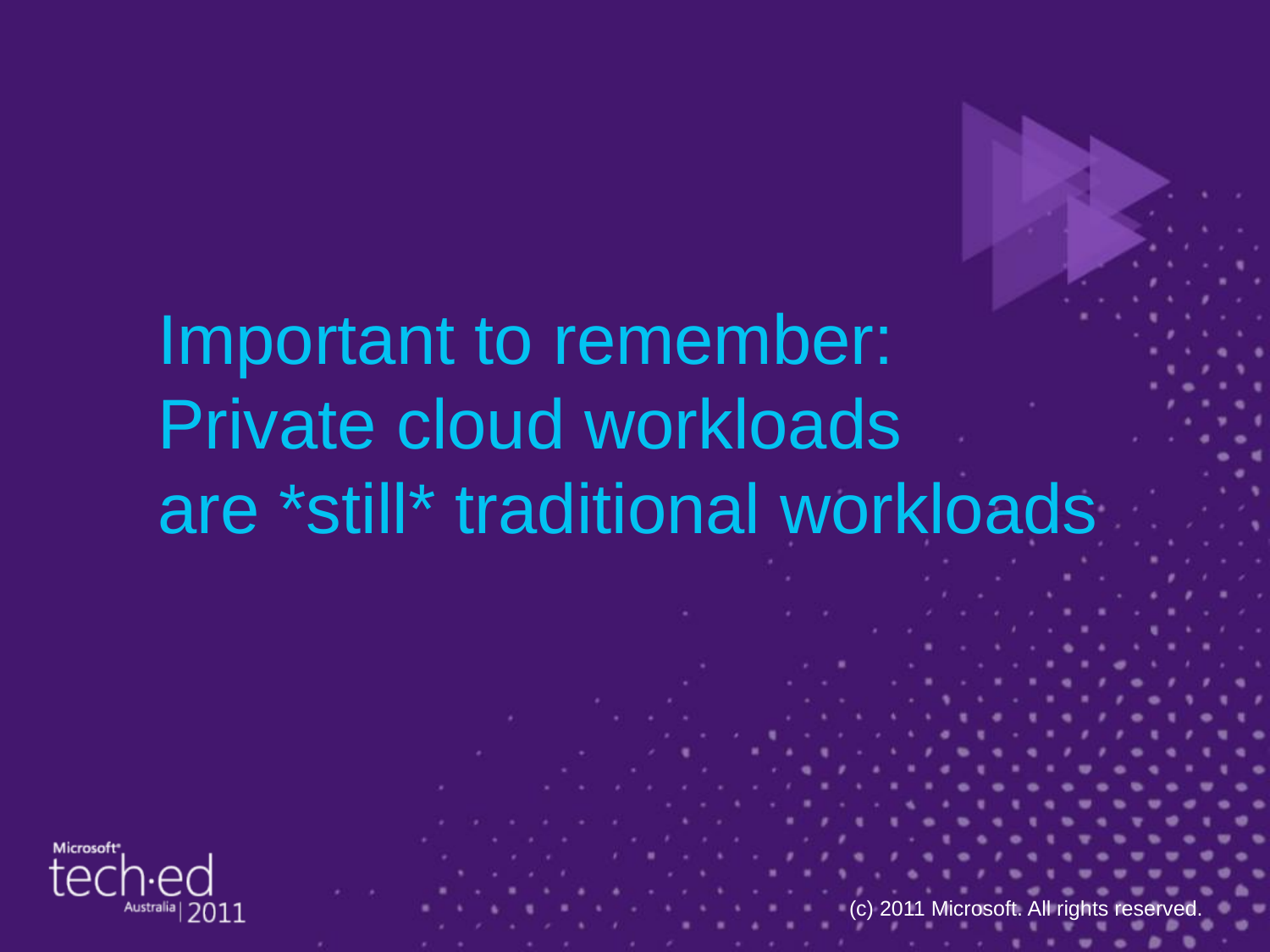

# Important to remember: Private cloud workloads are *still* traditional workloads
(c) 2011 Microsoft. All rights reserved.